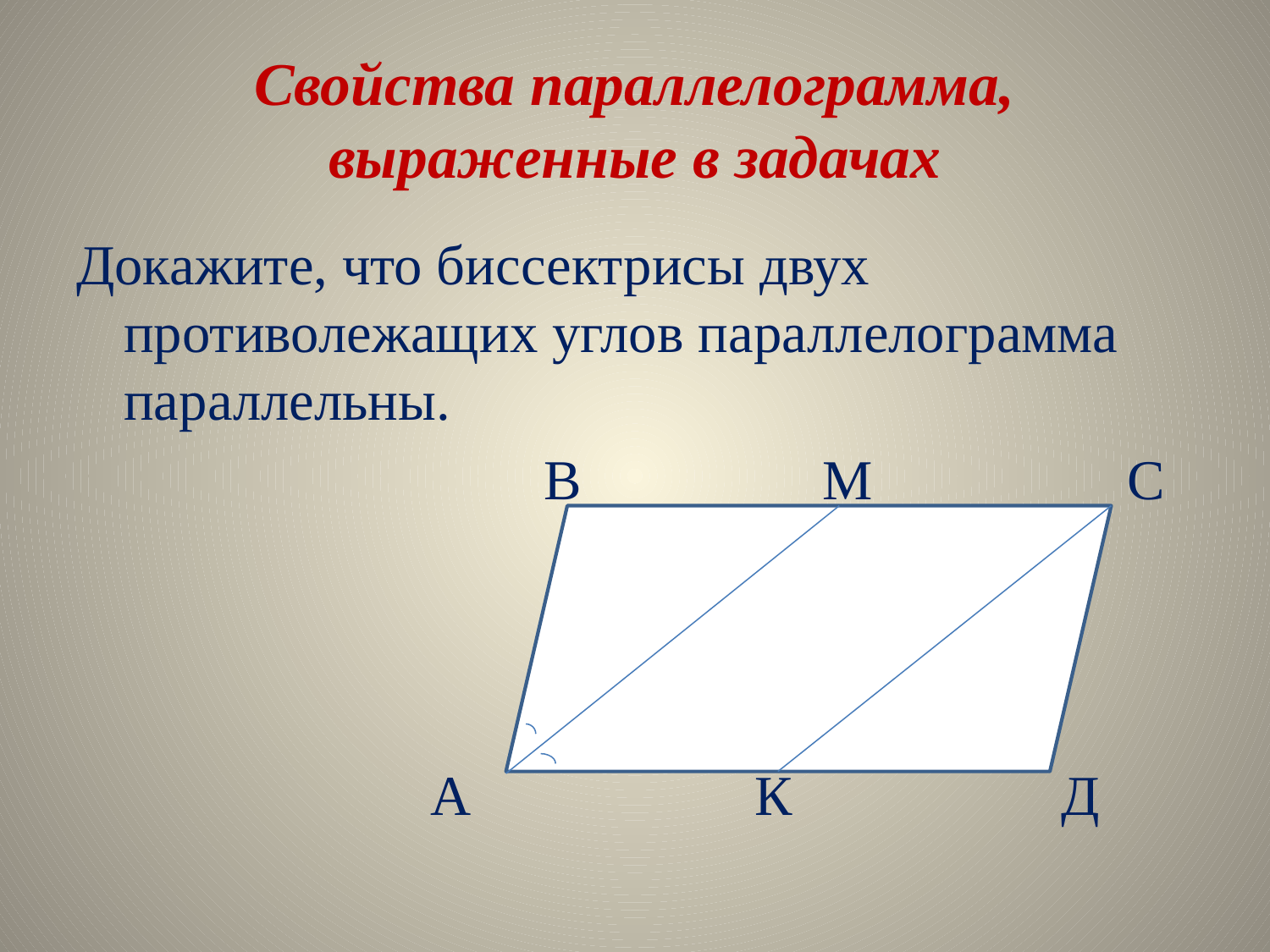

# Свойства параллелограмма, выраженные в задачах
Докажите, что биссектрисы двух противолежащих углов параллелограмма параллельны.
                                 В                 М                  С

                         А                    К                   Д